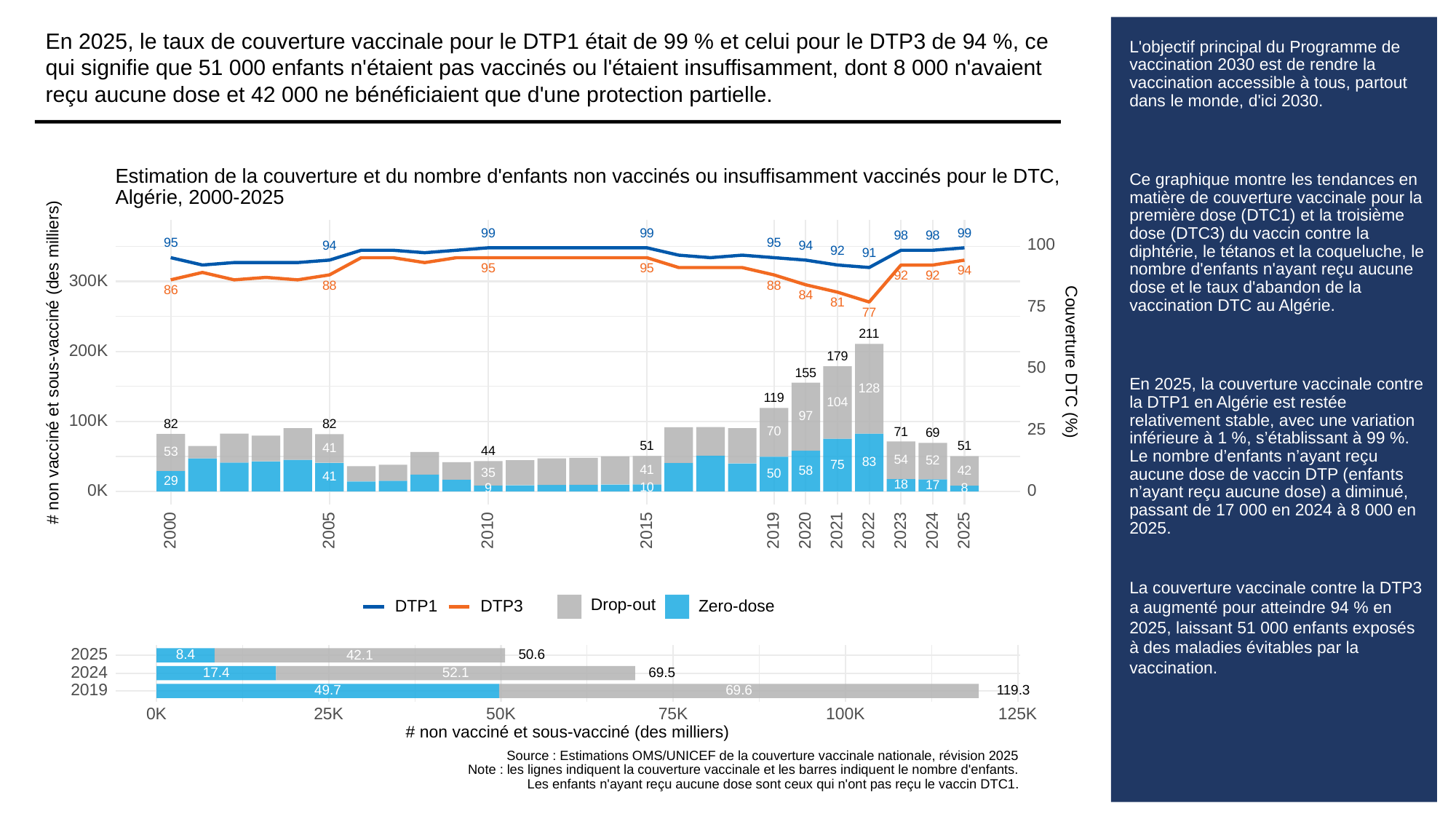

En 2025, le taux de couverture vaccinale pour le DTP1 était de 99 % et celui pour le DTP3 de 94 %, ce qui signifie que 51 000 enfants n'étaient pas vaccinés ou l'étaient insuffisamment, dont 8 000 n'avaient reçu aucune dose et 42 000 ne bénéficiaient que d'une protection partielle.
# L'objectif principal du Programme de vaccination 2030 est de rendre la vaccination accessible à tous, partout dans le monde, d'ici 2030.

Ce graphique montre les tendances en matière de couverture vaccinale pour la première dose (DTC1) et la troisième dose (DTC3) du vaccin contre la diphtérie, le tétanos et la coqueluche, le nombre d'enfants n'ayant reçu aucune dose et le taux d'abandon de la vaccination DTC au Algérie.

En 2025, la couverture vaccinale contre la DTP1 en Algérie est restée relativement stable, avec une variation inférieure à 1 %, s’établissant à 99 %. Le nombre d’enfants n’ayant reçu aucune dose de vaccin DTP (enfants n’ayant reçu aucune dose) a diminué, passant de 17 000 en 2024 à 8 000 en 2025.

La couverture vaccinale contre la DTP3 a augmenté pour atteindre 94 % en 2025, laissant 51 000 enfants exposés à des maladies évitables par la vaccination.

Estimation de la couverture et du nombre d'enfants non vaccinés ou insuffisamment vaccinés pour le DTC,
Algérie, 2000-2025

99
99
99
98
98
95
95
100
94
94
92

91

95
95
94
92
92
300K
88
88

86
84
81
75
77

211

200K

179
# non vacciné et sous-vacciné (des milliers)
Couverture DTC (%)
50

155

128

119
104

97
100K
82
82

25

70
71

69

51
51

41

44
53

54

52

83

75

41
42

58
35
50

41

29

18
17

10
9
8

0K
0

2023
2000
2005
2010
2015
2019
2020
2021
2022
2024
2025

Drop-out
DTP3
Zero-dose
DTP1

2025
8.4
50.6
42.1

2024
52.1
69.5
17.4

2019
119.3
49.7
69.6

0K
25K
50K
100K
125K
75K
# non vacciné et sous-vacciné (des milliers)
Source : Estimations OMS/UNICEF de la couverture vaccinale nationale, révision 2025
Note : les lignes indiquent la couverture vaccinale et les barres indiquent le nombre d'enfants.
Les enfants n'ayant reçu aucune dose sont ceux qui n'ont pas reçu le vaccin DTC1.